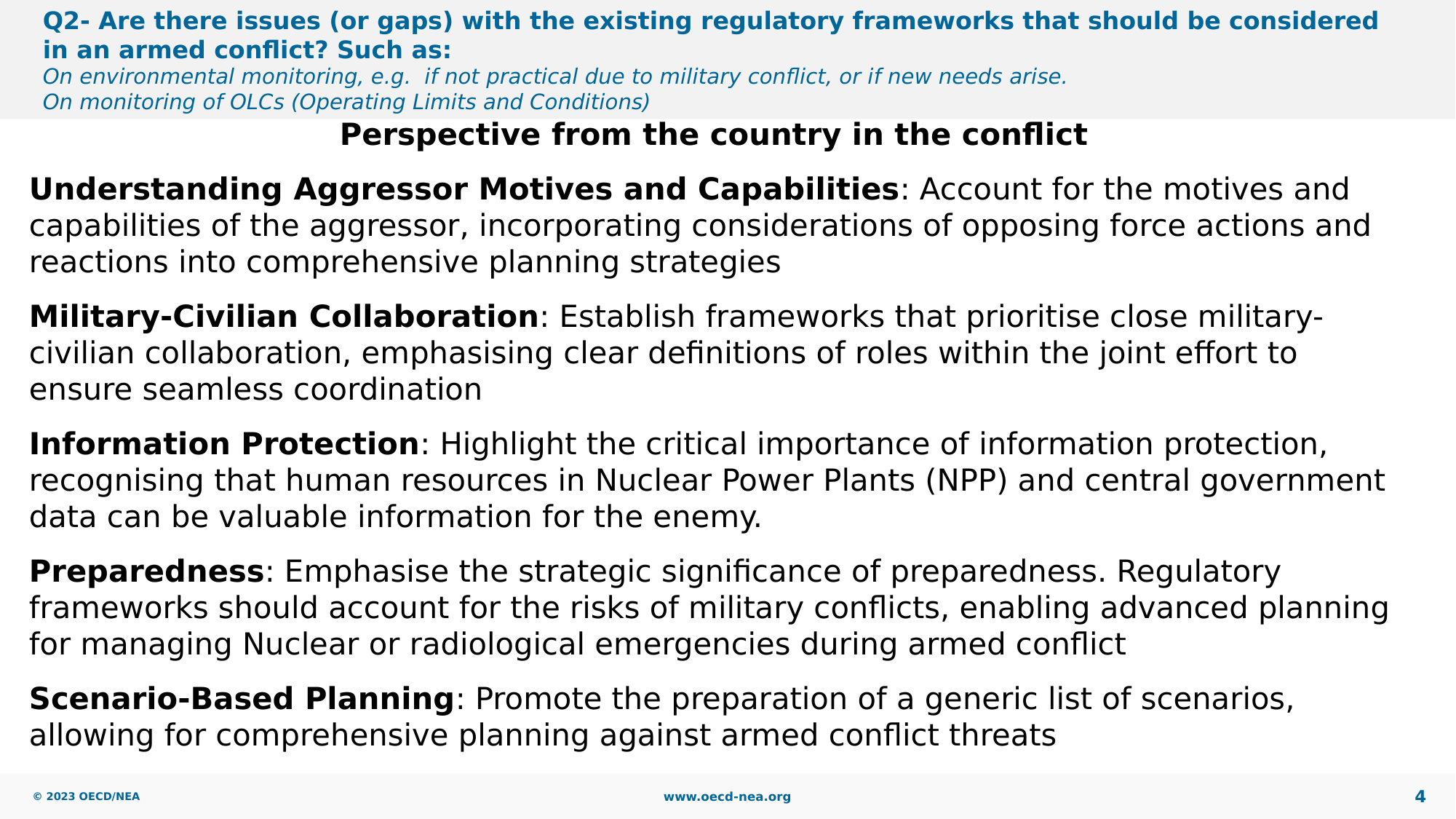

# Q2- Are there issues (or gaps) with the existing regulatory frameworks that should be considered in an armed conflict? Such as: On environmental monitoring, e.g.  if not practical due to military conflict, or if new needs arise. On monitoring of OLCs (Operating Limits and Conditions)
Perspective from the country in the conflict
Understanding Aggressor Motives and Capabilities: Account for the motives and capabilities of the aggressor, incorporating considerations of opposing force actions and reactions into comprehensive planning strategies
Military-Civilian Collaboration: Establish frameworks that prioritise close military-civilian collaboration, emphasising clear definitions of roles within the joint effort to ensure seamless coordination
Information Protection: Highlight the critical importance of information protection, recognising that human resources in Nuclear Power Plants (NPP) and central government data can be valuable information for the enemy.
Preparedness: Emphasise the strategic significance of preparedness. Regulatory frameworks should account for the risks of military conflicts, enabling advanced planning for managing Nuclear or radiological emergencies during armed conflict
Scenario-Based Planning: Promote the preparation of a generic list of scenarios, allowing for comprehensive planning against armed conflict threats